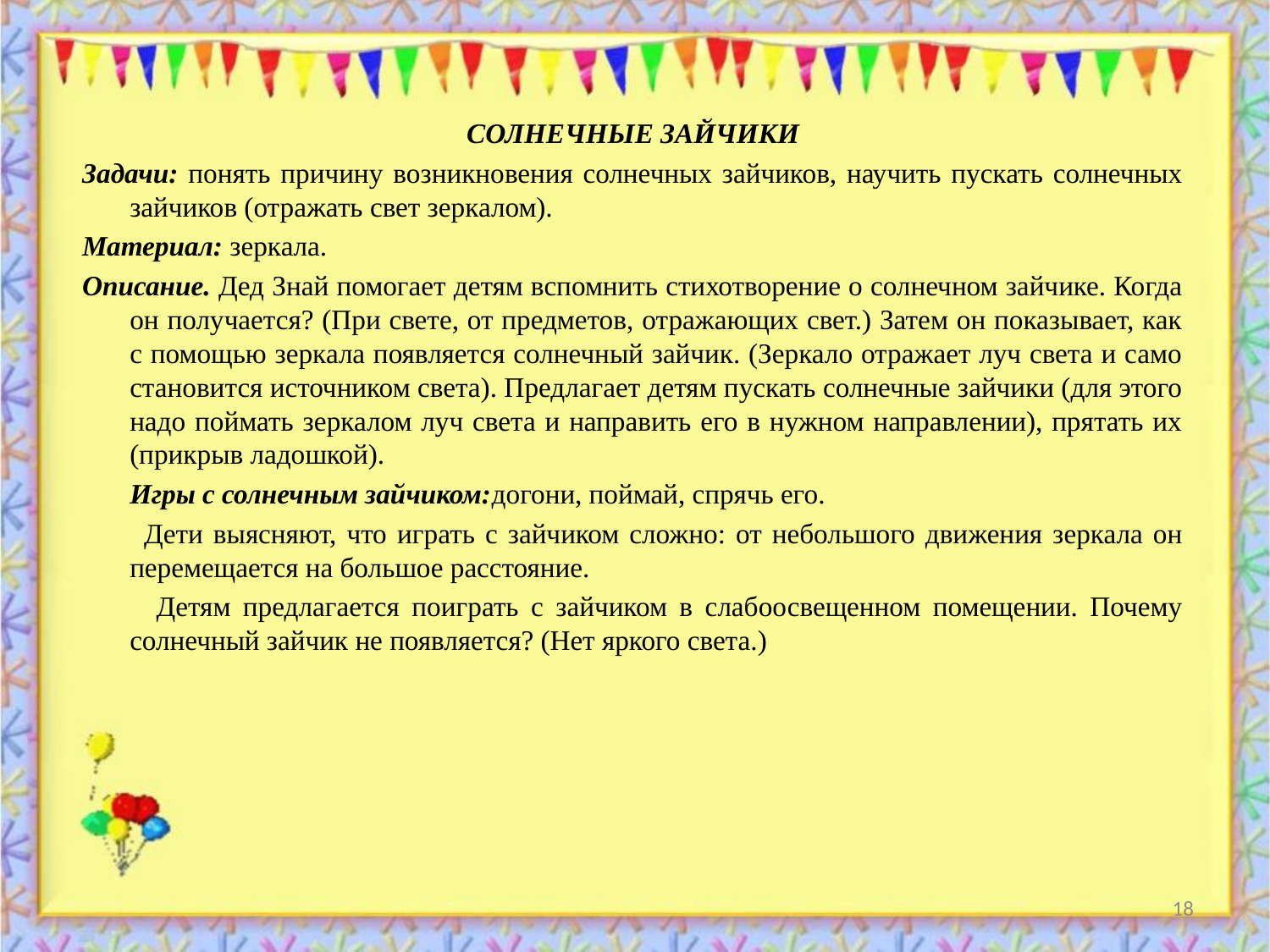

СОЛНЕЧНЫЕ ЗАЙЧИКИ
Задачи: понять причину возникновения солнечных зайчиков, научить пускать солнечных зайчиков (отражать свет зеркалом).
Материал: зеркала.
Описание. Дед Знай помогает детям вспомнить стихотворение о солнечном зайчике. Когда он получается? (При свете, от предметов, отражающих свет.) Затем он показывает, как с помощью зеркала появляется солнечный зайчик. (Зеркало отражает луч света и само становится источником света). Предлагает детям пускать солнечные зайчики (для этого надо поймать зеркалом луч света и направить его в нужном направлении), прятать их (прикрыв ладошкой).
	Игры с солнечным зайчиком:догони, поймай, спрячь его.
      Дети выясняют, что играть с зайчиком сложно: от небольшого движения зеркала он перемещается на большое расстояние.
      Детям предлагается поиграть с зайчиком в слабоосвещенном помещении. Почему солнечный зайчик не появляется? (Нет яркого света.)

18